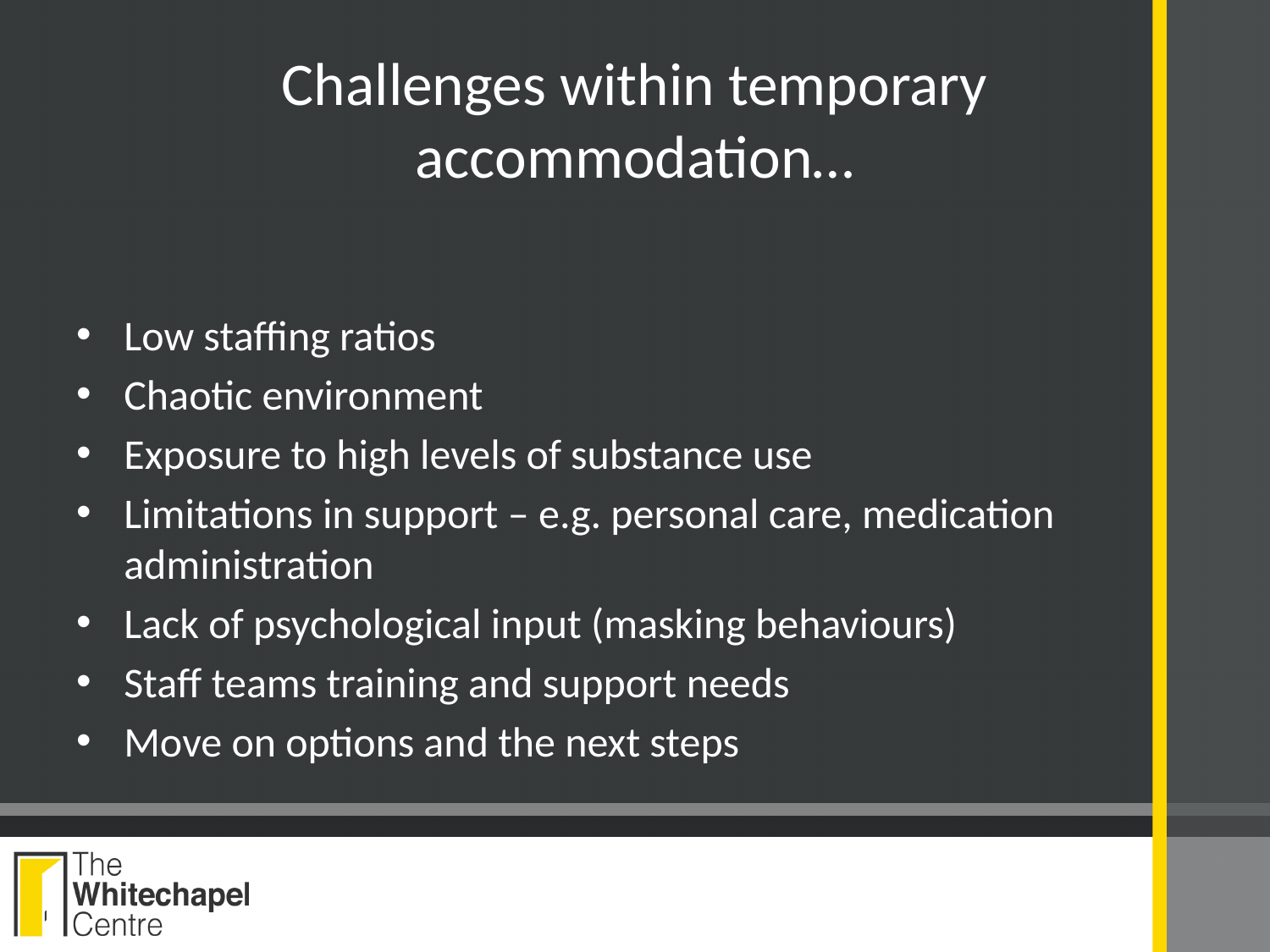

# Challenges within temporary accommodation…
Low staffing ratios
Chaotic environment
Exposure to high levels of substance use
Limitations in support – e.g. personal care, medication administration
Lack of psychological input (masking behaviours)
Staff teams training and support needs
Move on options and the next steps